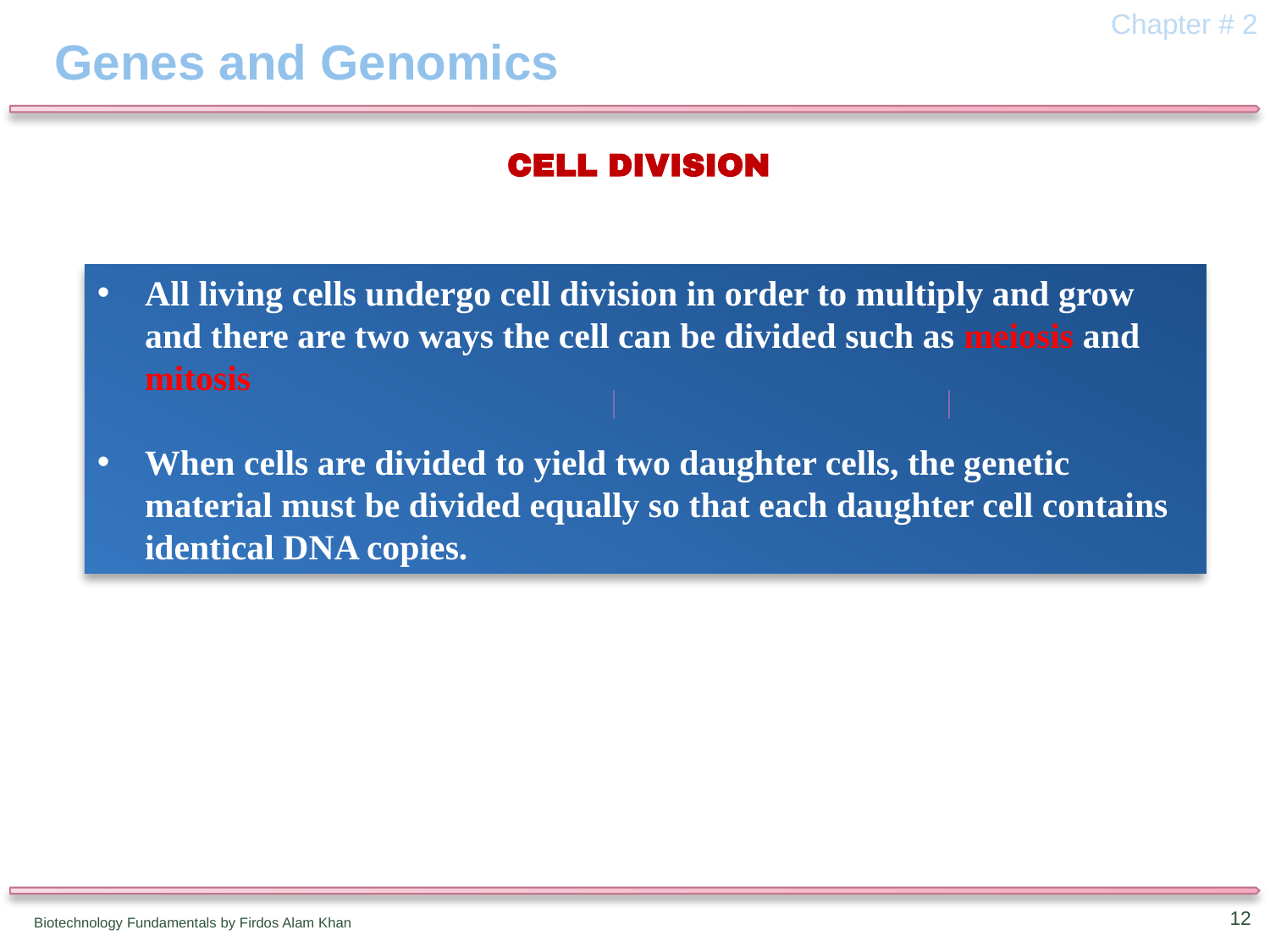

Chapter # 2
# Genes and Genomics

Cell division
All living cells undergo cell division in order to multiply and grow and there are two ways the cell can be divided such as meiosis and mitosis
When cells are divided to yield two daughter cells, the genetic material must be divided equally so that each daughter cell contains identical DNA copies.
Title in here

12
Biotechnology Fundamentals by Firdos Alam Khan